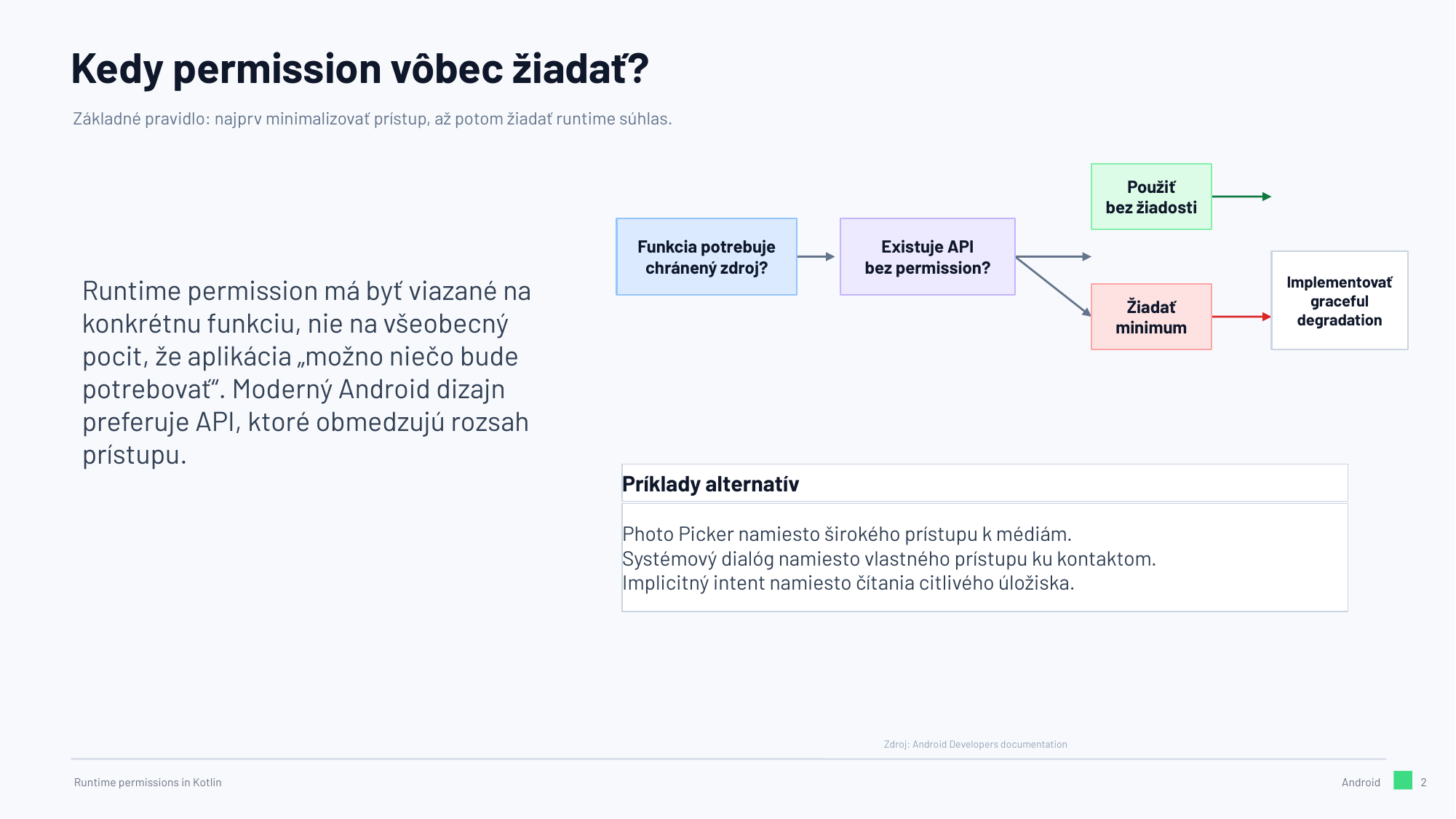

Kedy permission vôbec žiadať?
Základné pravidlo: najprv minimalizovať prístup, až potom žiadať runtime súhlas.
Runtime permission má byť viazané na konkrétnu funkciu, nie na všeobecný pocit, že aplikácia „možno niečo bude potrebovať“. Moderný Android dizajn preferuje API, ktoré obmedzujú rozsah prístupu.
Použiť
bez žiadosti

Funkcia potrebuje
chránený zdroj?
Existuje API
bez permission?
Implementovať
graceful degradation

Žiadať
minimum

Príklady alternatív
Photo Picker namiesto širokého prístupu k médiám.
Systémový dialóg namiesto vlastného prístupu ku kontaktom.
Implicitný intent namiesto čítania citlivého úložiska.
Zdroj: Android Developers documentation
2